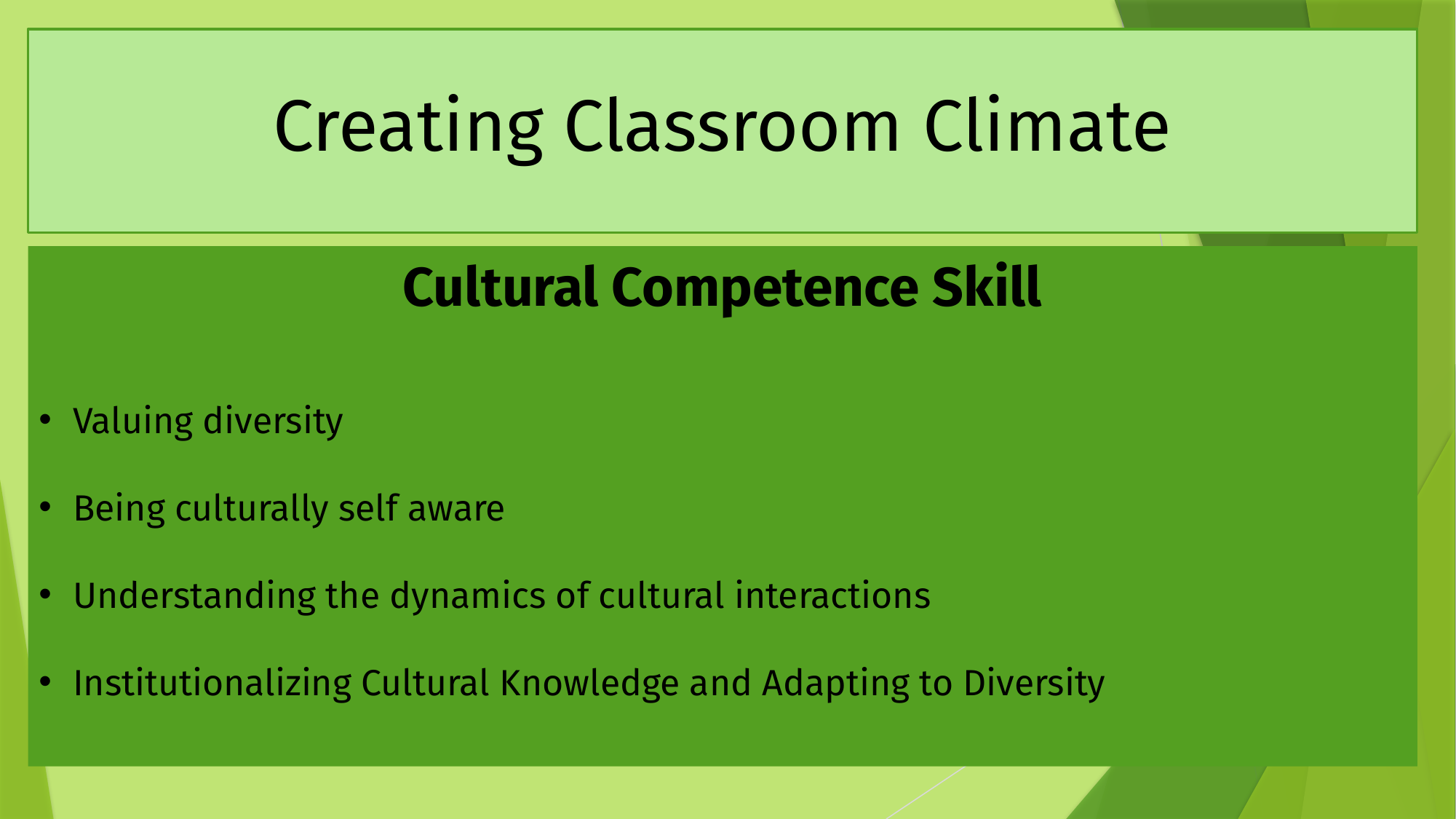

# Creating Classroom Climate
Cultural Competence Skill

Valuing diversity

Being culturally self aware

Understanding the dynamics of cultural interactions

Institutionalizing Cultural Knowledge and Adapting to Diversity